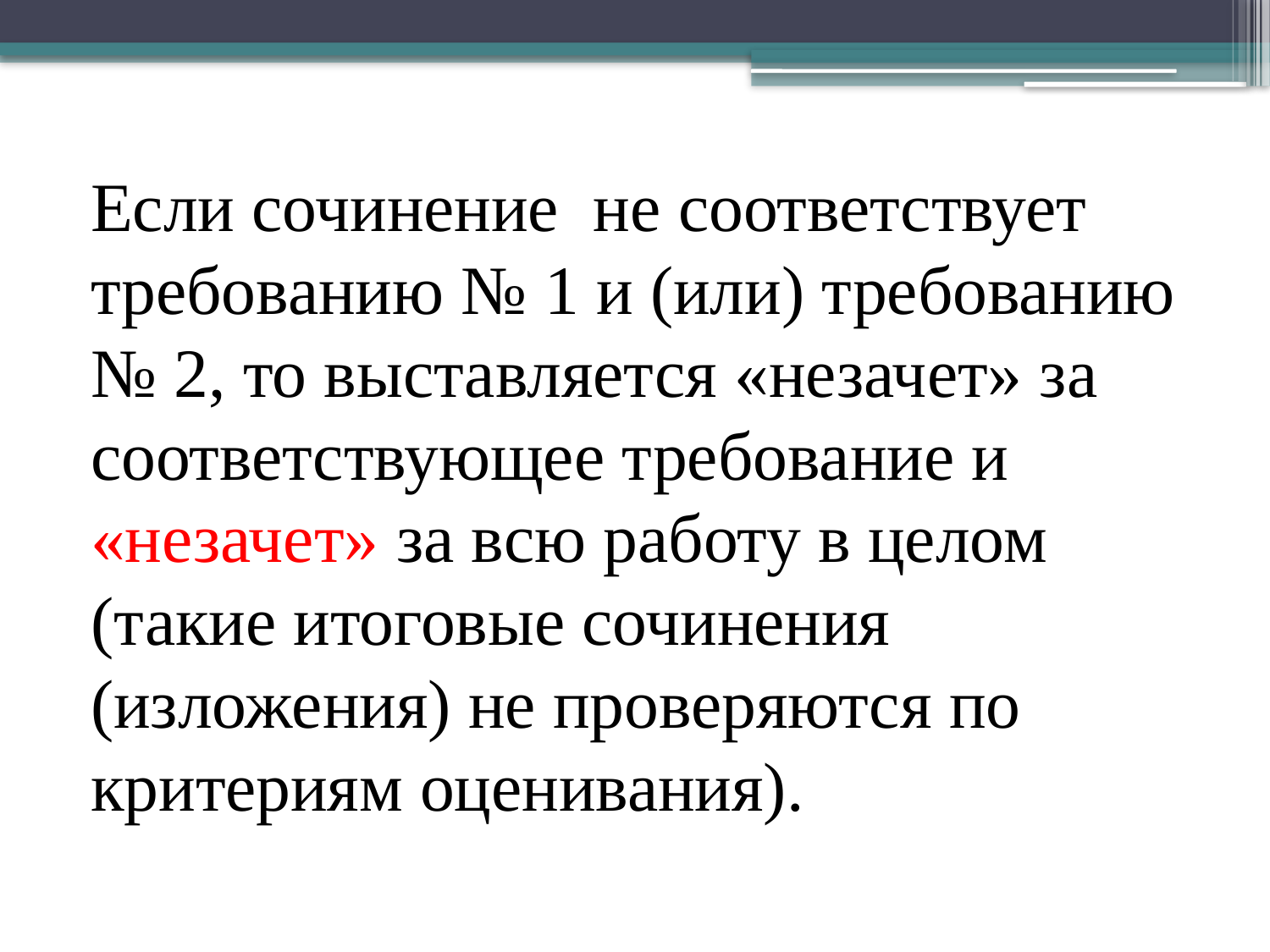

Если сочинение  не соответствует требованию № 1 и (или) требованию № 2, то выставляется «незачет» за соответствующее требование и «незачет» за всю работу в целом (такие итоговые сочинения (изложения) не проверяются по критериям оценивания).